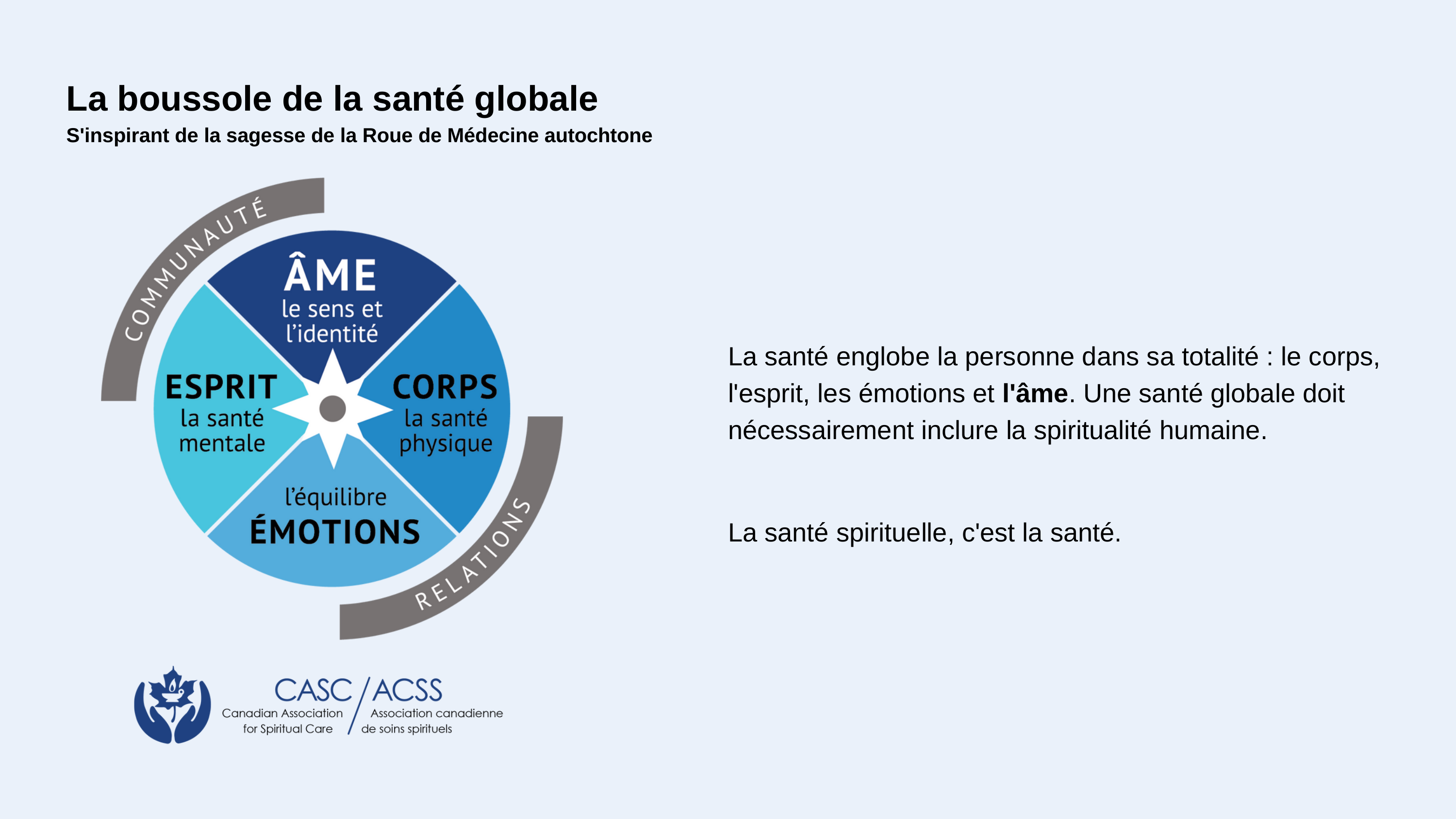

La boussole de la santé globale
S'inspirant de la sagesse de la Roue de Médecine autochtone

La santé englobe la personne dans sa totalité : le corps, l'esprit, les émotions et l'âme. Une santé globale doit nécessairement inclure la spiritualité humaine.
La santé spirituelle, c'est la santé.